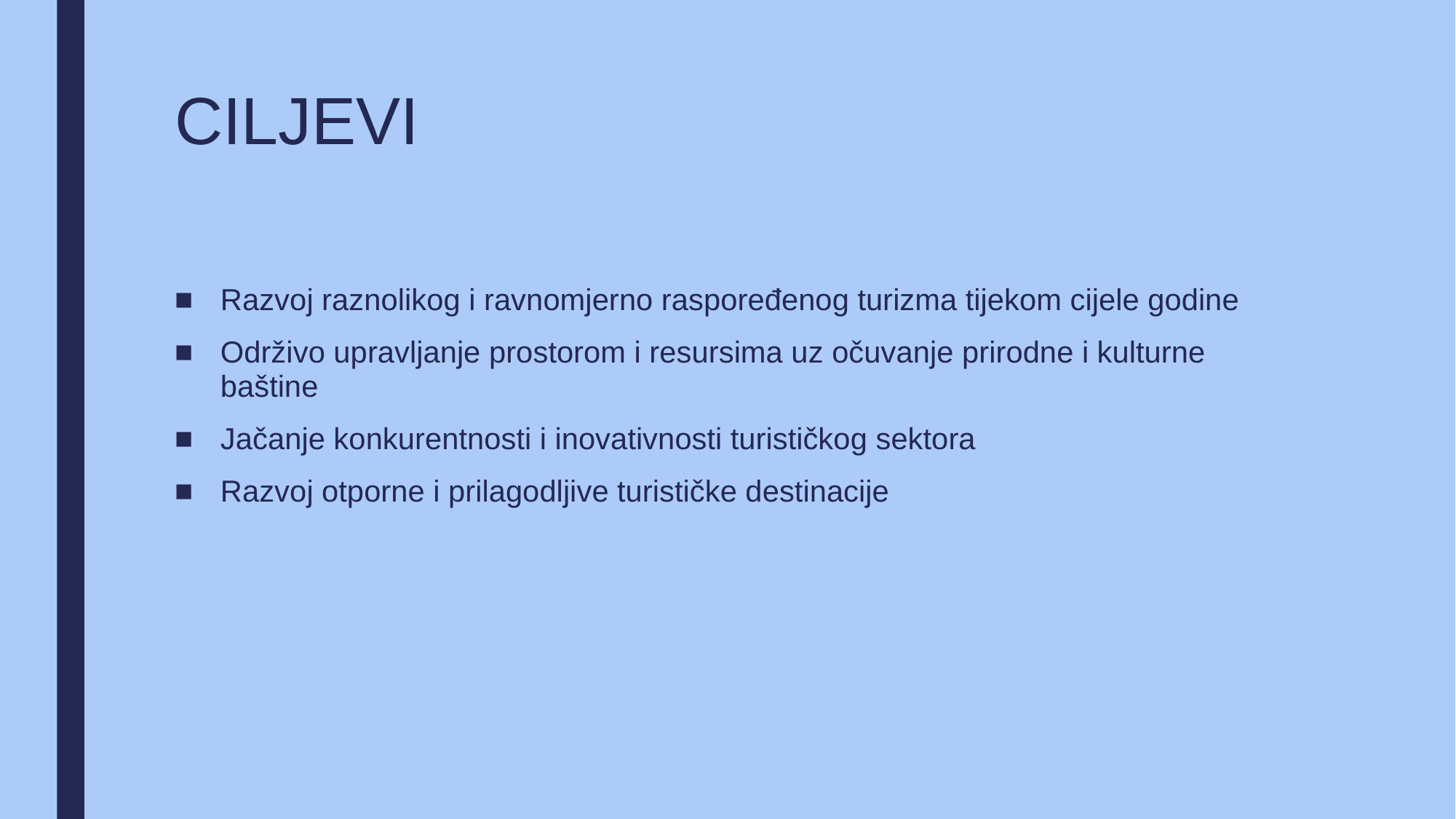

# CILJEVI
Razvoj raznolikog i ravnomjerno raspoređenog turizma tijekom cijele godine
Održivo upravljanje prostorom i resursima uz očuvanje prirodne i kulturne baštine
Jačanje konkurentnosti i inovativnosti turističkog sektora
Razvoj otporne i prilagodljive turističke destinacije